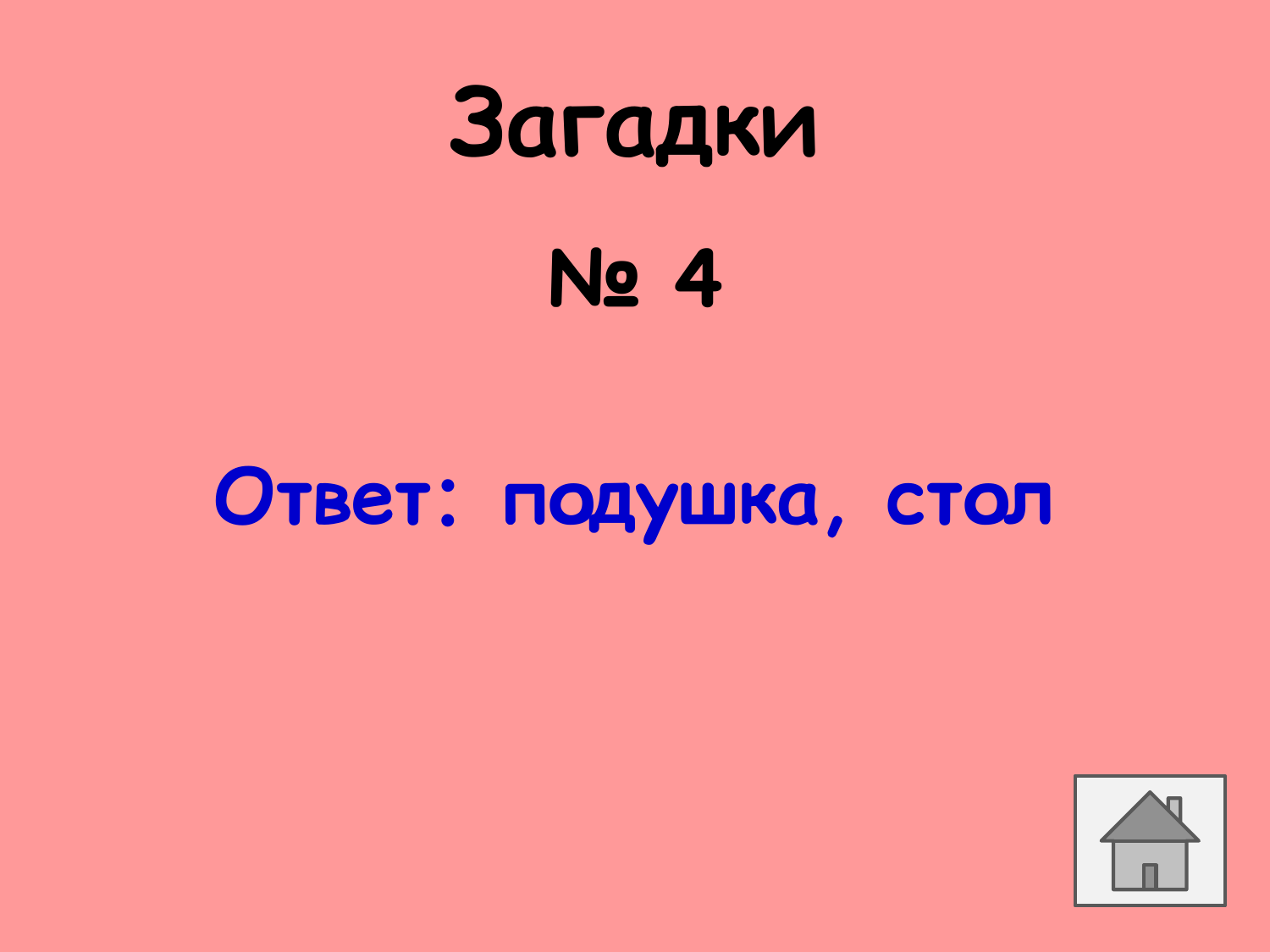

# Загадки
№ 4

Ответ: подушка, стол